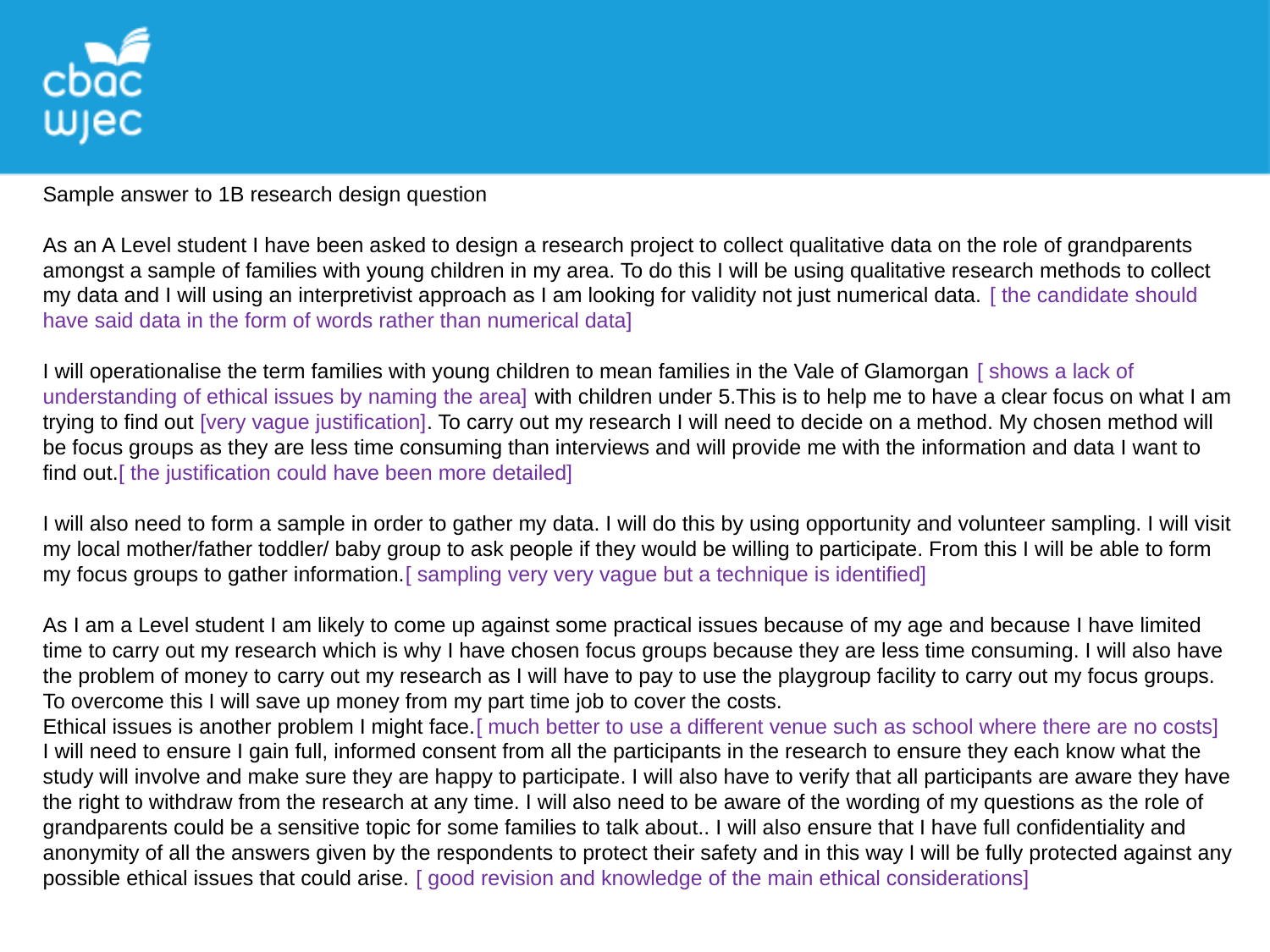

Sample answer to 1B research design question

As an A Level student I have been asked to design a research project to collect qualitative data on the role of grandparents amongst a sample of families with young children in my area. To do this I will be using qualitative research methods to collect my data and I will using an interpretivist approach as I am looking for validity not just numerical data. [ the candidate should have said data in the form of words rather than numerical data]

I will operationalise the term families with young children to mean families in the Vale of Glamorgan [ shows a lack of understanding of ethical issues by naming the area] with children under 5.This is to help me to have a clear focus on what I am trying to find out [very vague justification]. To carry out my research I will need to decide on a method. My chosen method will be focus groups as they are less time consuming than interviews and will provide me with the information and data I want to find out.[ the justification could have been more detailed]

I will also need to form a sample in order to gather my data. I will do this by using opportunity and volunteer sampling. I will visit my local mother/father toddler/ baby group to ask people if they would be willing to participate. From this I will be able to form  my focus groups to gather information.[ sampling very very vague but a technique is identified]

As I am a Level student I am likely to come up against some practical issues because of my age and because I have limited time to carry out my research which is why I have chosen focus groups because they are less time consuming. I will also have the problem of money to carry out my research as I will have to pay to use the playgroup facility to carry out my focus groups. To overcome this I will save up money from my part time job to cover the costs.
Ethical issues is another problem I might face.[ much better to use a different venue such as school where there are no costs]
I will need to ensure I gain full, informed consent from all the participants in the research to ensure they each know what the study will involve and make sure they are happy to participate. I will also have to verify that all participants are aware they have the right to withdraw from the research at any time. I will also need to be aware of the wording of my questions as the role of grandparents could be a sensitive topic for some families to talk about.. I will also ensure that I have full confidentiality and anonymity of all the answers given by the respondents to protect their safety and in this way I will be fully protected against any possible ethical issues that could arise. [ good revision and knowledge of the main ethical considerations]